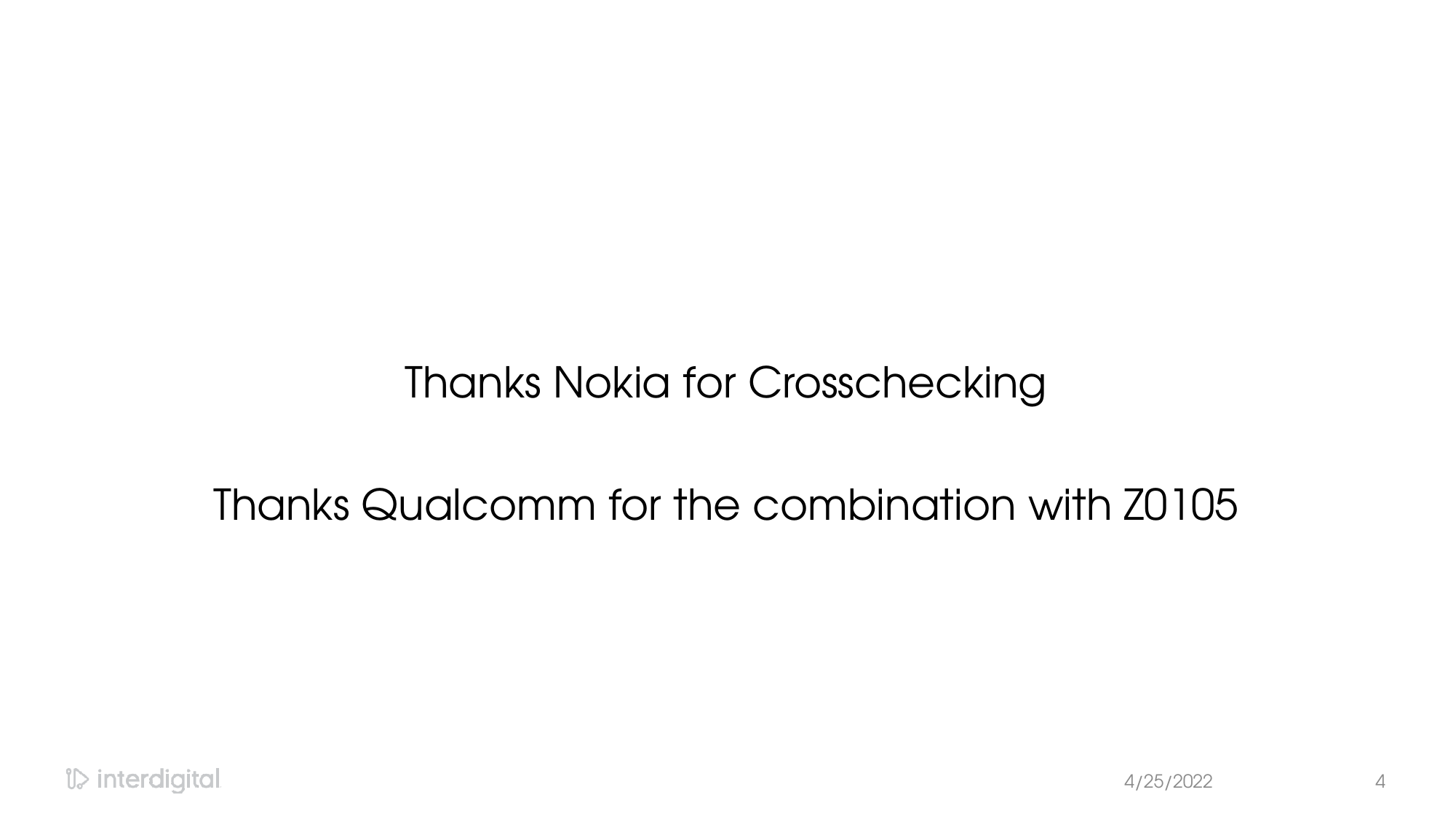

Thanks Nokia for Crosschecking

Thanks Qualcomm for the combination with Z0105
4/25/2022
4